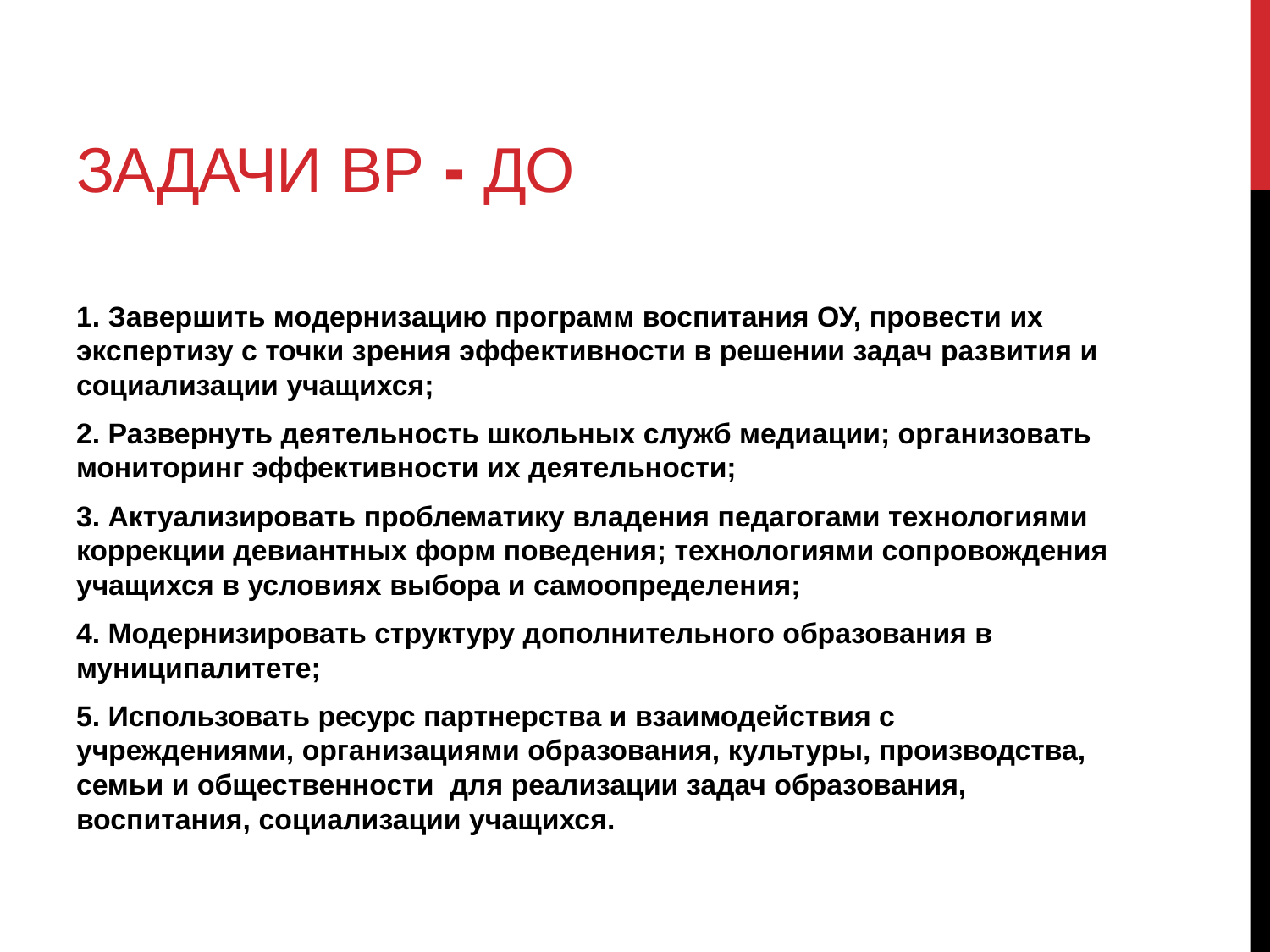

# Задачи ВР - ДО

1. Завершить модернизацию программ воспитания ОУ, провести их экспертизу с точки зрения эффективности в решении задач развития и социализации учащихся;
2. Развернуть деятельность школьных служб медиации; организовать мониторинг эффективности их деятельности;
3. Актуализировать проблематику владения педагогами технологиями коррекции девиантных форм поведения; технологиями сопровождения учащихся в условиях выбора и самоопределения;
4. Модернизировать структуру дополнительного образования в муниципалитете;
5. Использовать ресурс партнерства и взаимодействия с учреждениями, организациями образования, культуры, производства, семьи и общественности  для реализации задач образования, воспитания, социализации учащихся.